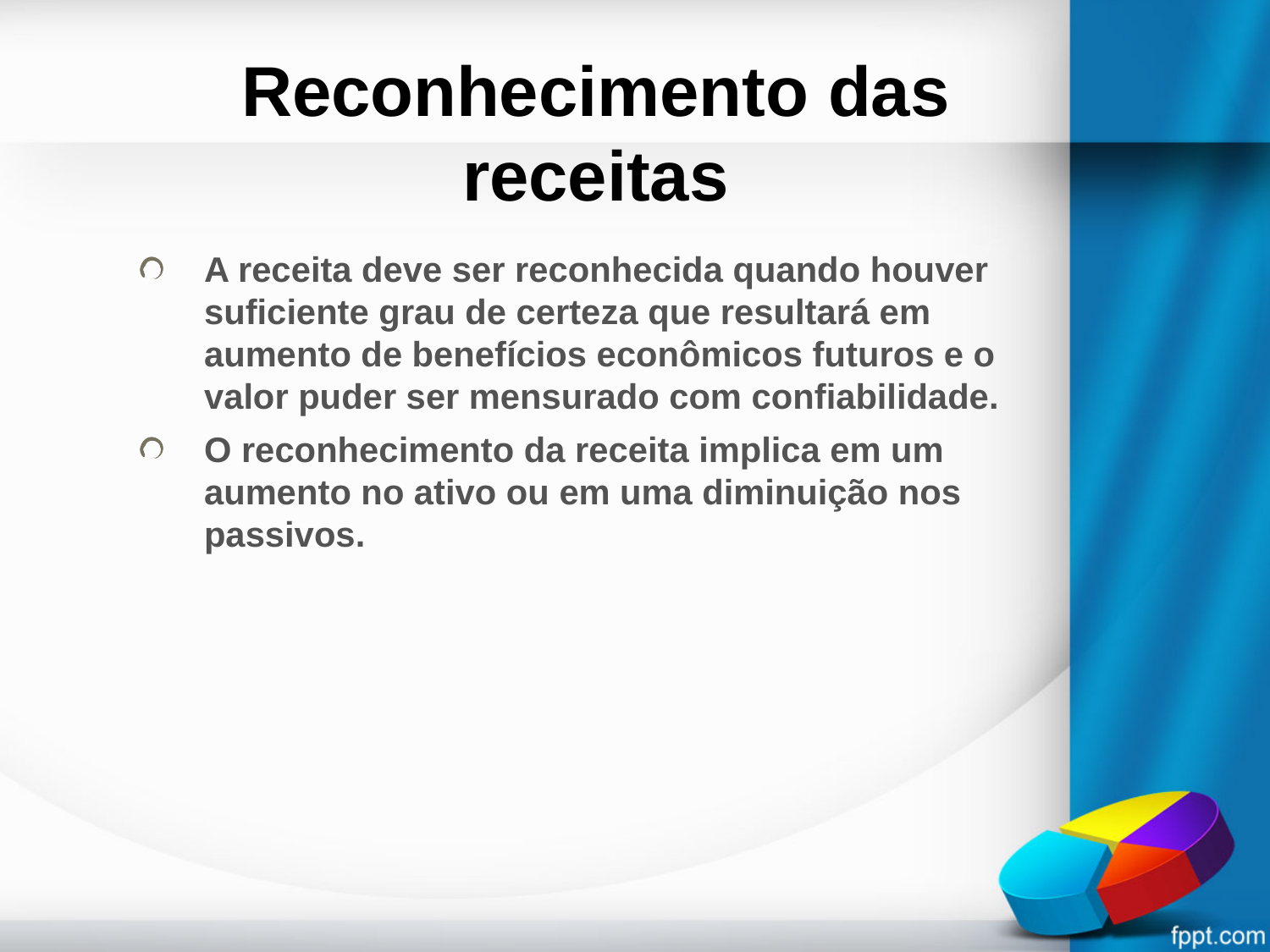

# Reconhecimento das receitas
A receita deve ser reconhecida quando houver suficiente grau de certeza que resultará em aumento de benefícios econômicos futuros e o valor puder ser mensurado com confiabilidade.
O reconhecimento da receita implica em um aumento no ativo ou em uma diminuição nos passivos.